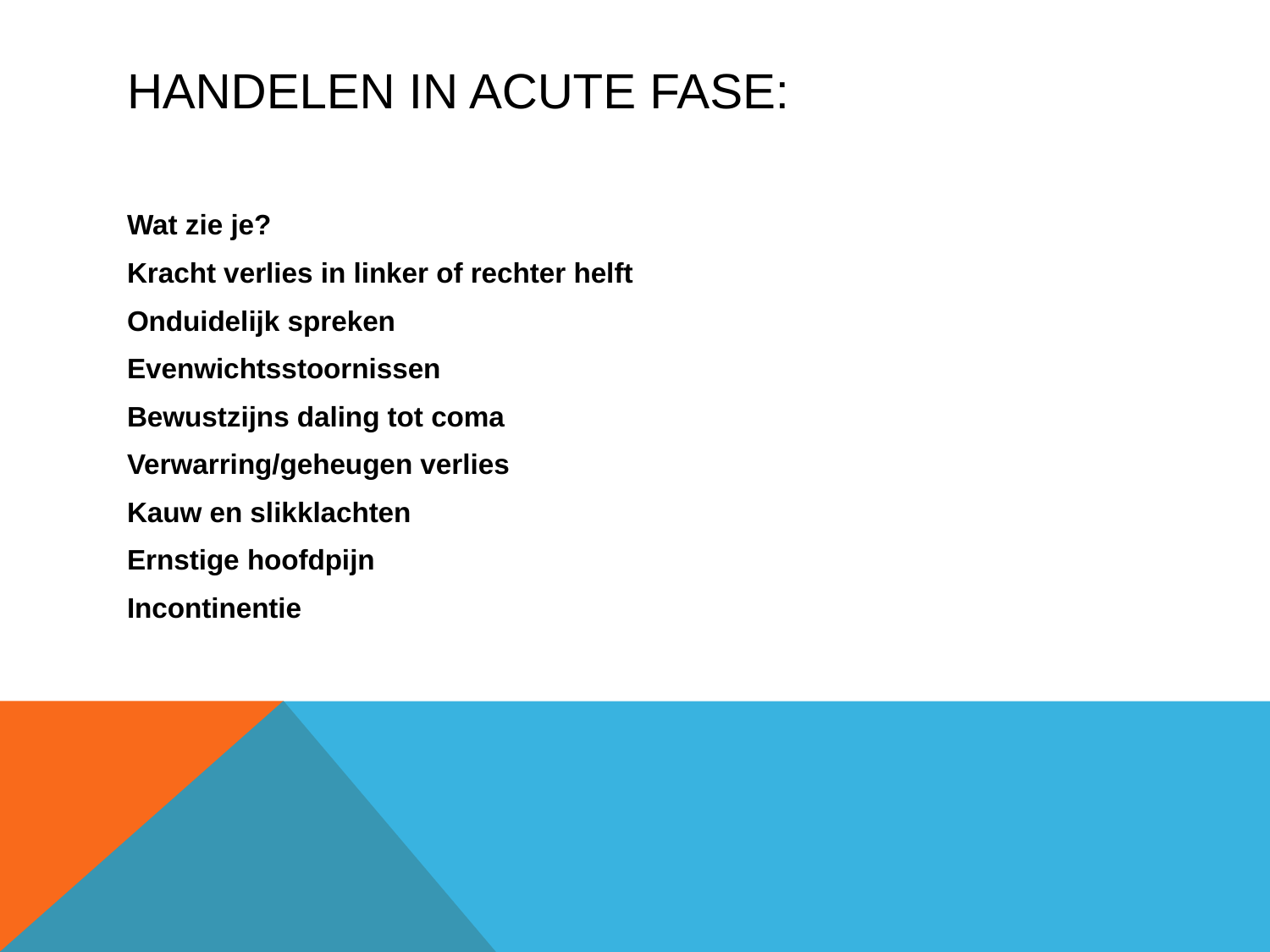

# Handelen in acute fase:

Wat zie je?
Kracht verlies in linker of rechter helft
Onduidelijk spreken
Evenwichtsstoornissen
Bewustzijns daling tot coma
Verwarring/geheugen verlies
Kauw en slikklachten
Ernstige hoofdpijn
Incontinentie